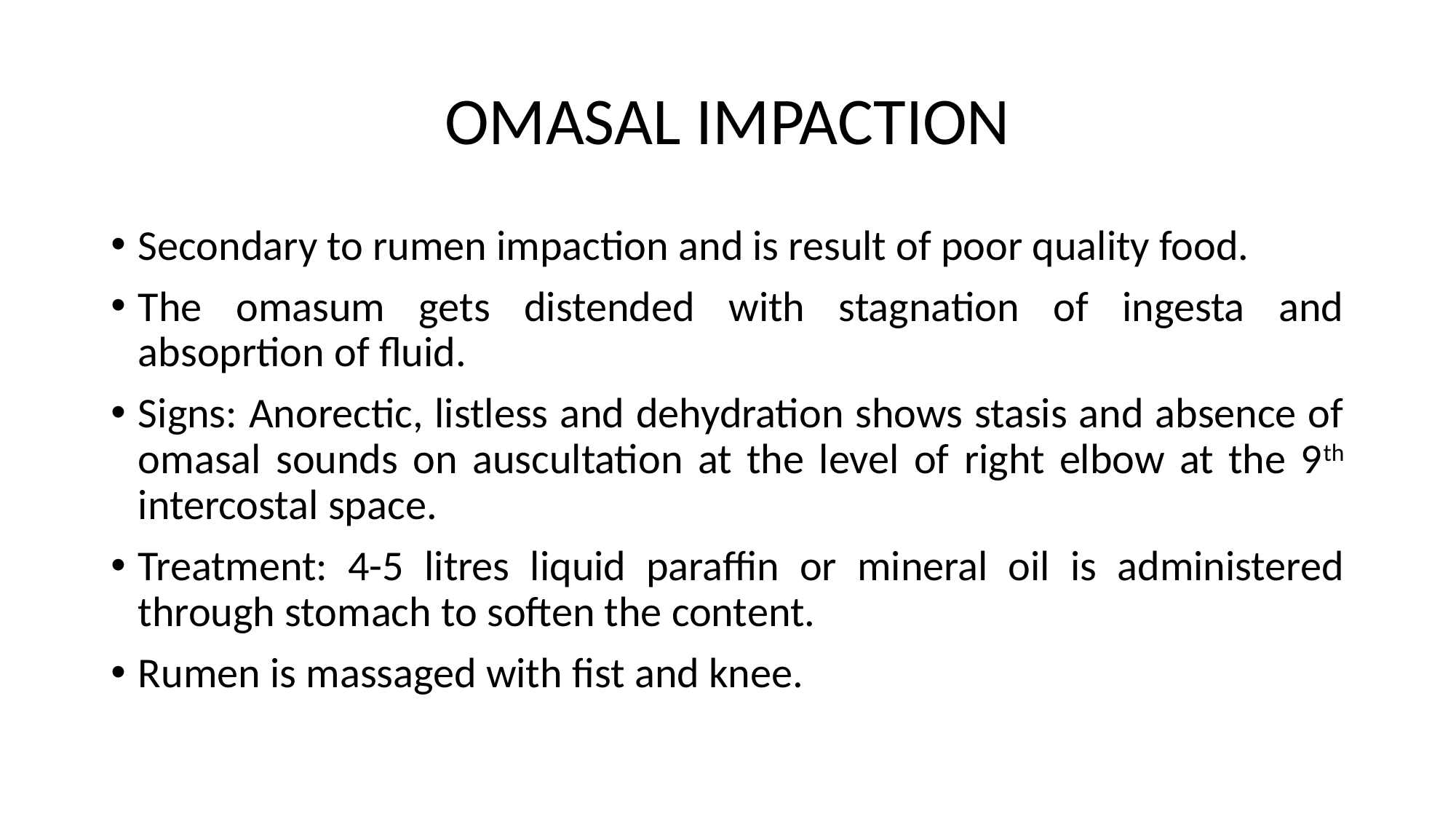

# OMASAL IMPACTION
Secondary to rumen impaction and is result of poor quality food.
The omasum gets distended with stagnation of ingesta and absoprtion of fluid.
Signs: Anorectic, listless and dehydration shows stasis and absence of omasal sounds on auscultation at the level of right elbow at the 9th intercostal space.
Treatment: 4-5 litres liquid paraffin or mineral oil is administered through stomach to soften the content.
Rumen is massaged with fist and knee.